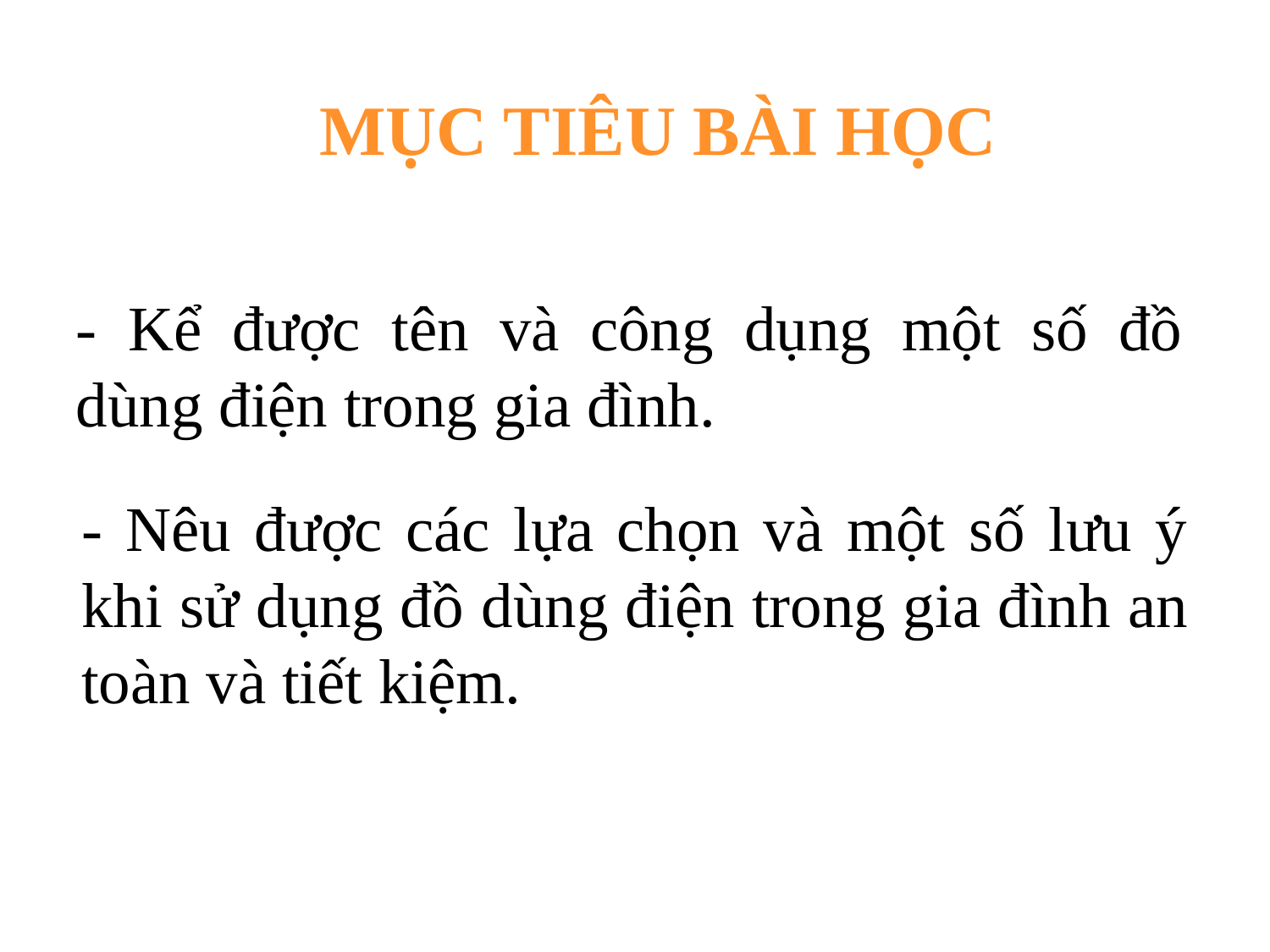

MỤC TIÊU BÀI HỌC
- Kể được tên và công dụng một số đồ dùng điện trong gia đình.
- Nêu được các lựa chọn và một số lưu ý khi sử dụng đồ dùng điện trong gia đình an toàn và tiết kiệm.